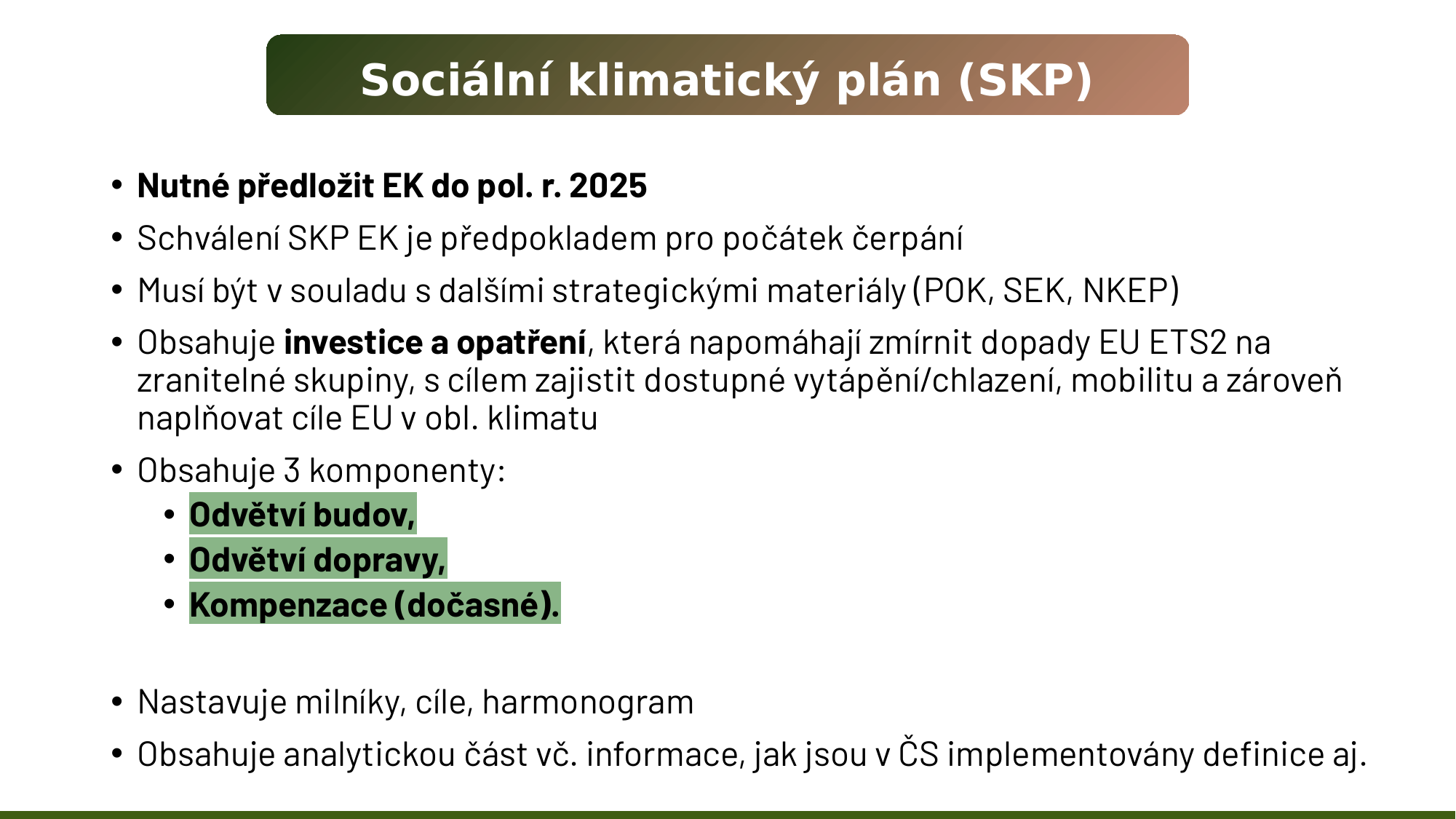

Sociální klimatický plán (SKP)
Nutné předložit EK do pol. r. 2025
Schválení SKP EK je předpokladem pro počátek čerpání
Musí být v souladu s dalšími strategickými materiály (POK, SEK, NKEP)
Obsahuje investice a opatření, která napomáhají zmírnit dopady EU ETS2 na zranitelné skupiny, s cílem zajistit dostupné vytápění/chlazení, mobilitu a zároveň naplňovat cíle EU v obl. klimatu
Obsahuje 3 komponenty:
Odvětví budov,
Odvětví dopravy,
Kompenzace (dočasné).

Nastavuje milníky, cíle, harmonogram
Obsahuje analytickou část vč. informace, jak jsou v ČS implementovány definice aj.